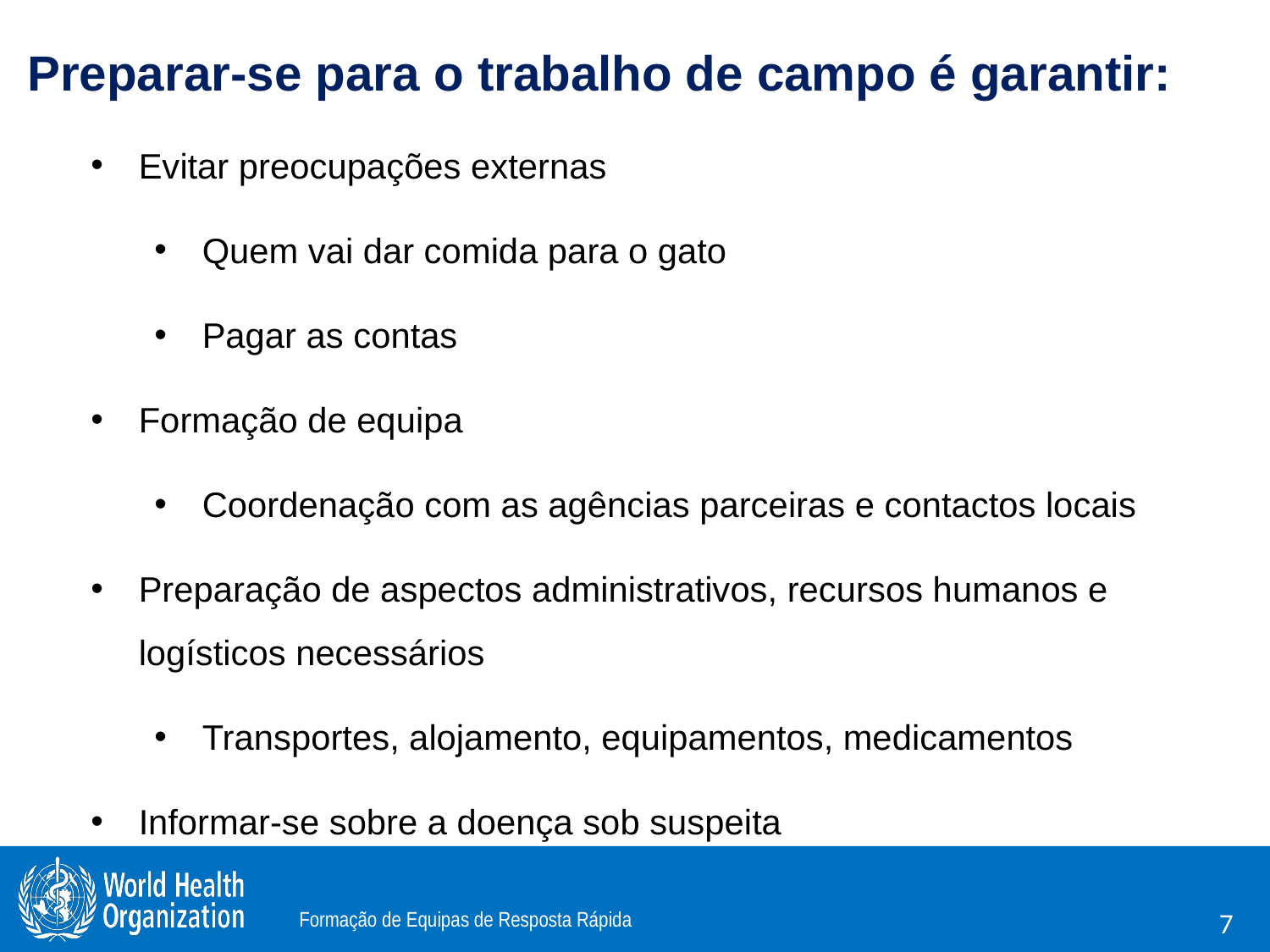

Preparar-se para o trabalho de campo é garantir:
Evitar preocupações externas
Quem vai dar comida para o gato
Pagar as contas
Formação de equipa
Coordenação com as agências parceiras e contactos locais
Preparação de aspectos administrativos, recursos humanos e logísticos necessários
Transportes, alojamento, equipamentos, medicamentos
Informar-se sobre a doença sob suspeita